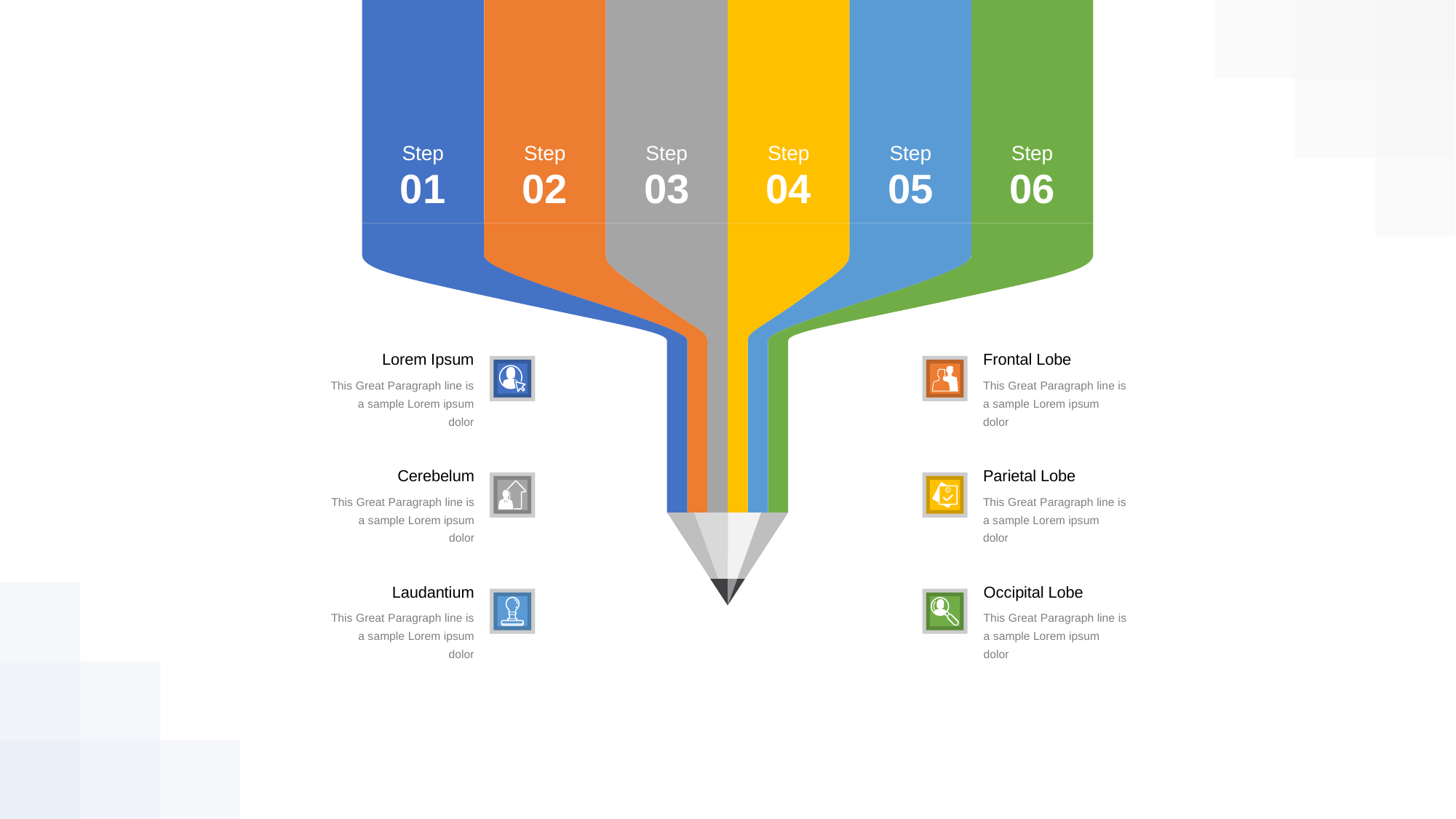

Step
01
Step
02
Step
03
Step
04
Step
05
Step
06
Lorem Ipsum
This Great Paragraph line is a sample Lorem ipsum dolor
Frontal Lobe
This Great Paragraph line is a sample Lorem ipsum dolor

Cerebelum
This Great Paragraph line is a sample Lorem ipsum dolor
Parietal Lobe
This Great Paragraph line is a sample Lorem ipsum dolor

Laudantium
This Great Paragraph line is a sample Lorem ipsum dolor
Occipital Lobe
This Great Paragraph line is a sample Lorem ipsum dolor